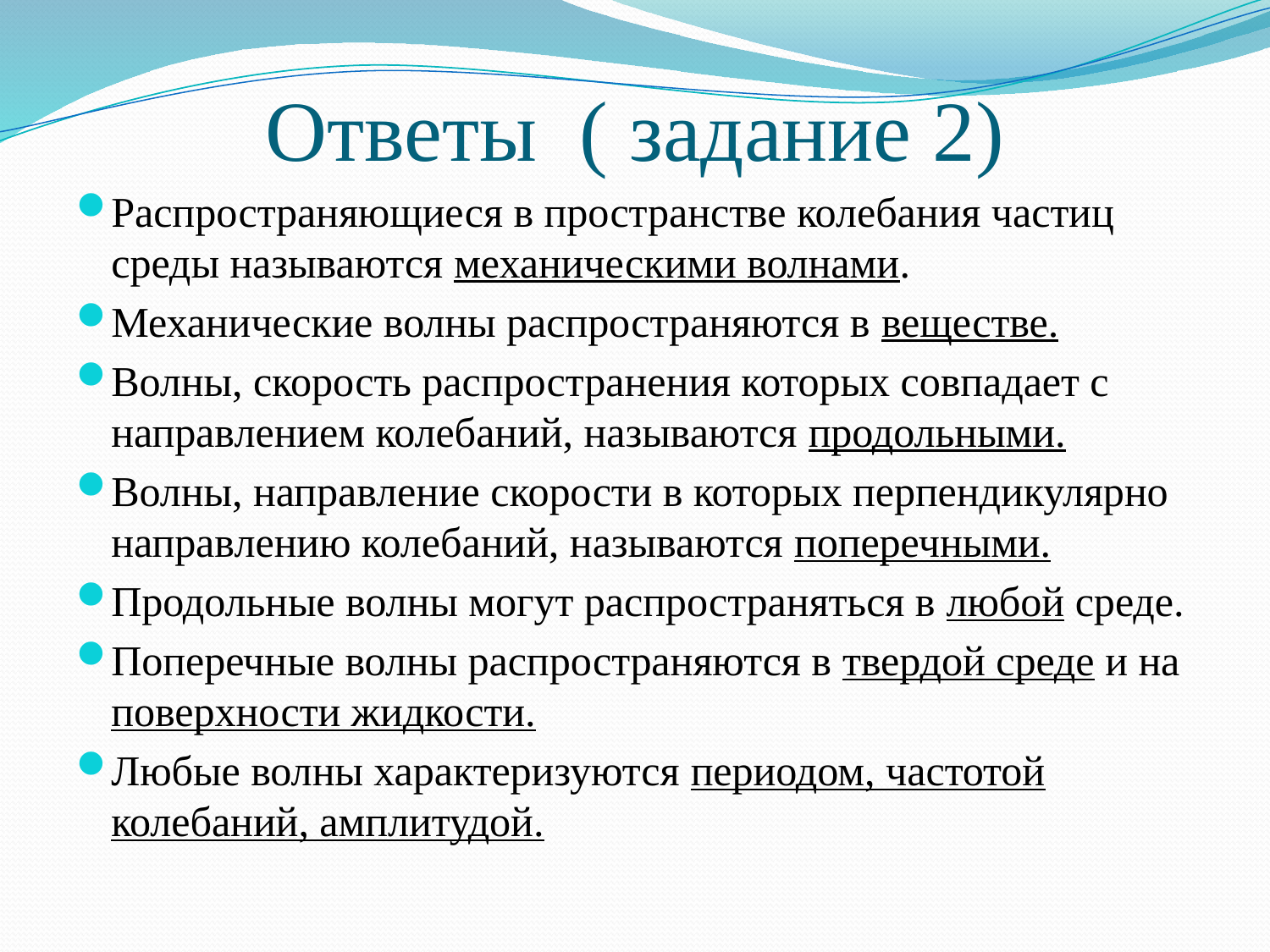

# Ответы  ( задание 2)
Распространяющиеся в пространстве колебания частиц среды называются механическими волнами.
Механические волны распространяются в веществе.
Волны, скорость распространения которых совпадает с направлением колебаний, называются продольными.
Волны, направление скорости в которых перпендикулярно направлению колебаний, называются поперечными.
Продольные волны могут распространяться в любой среде.
Поперечные волны распространяются в твердой среде и на поверхности жидкости.
Любые волны характеризуются периодом, частотой колебаний, амплитудой.